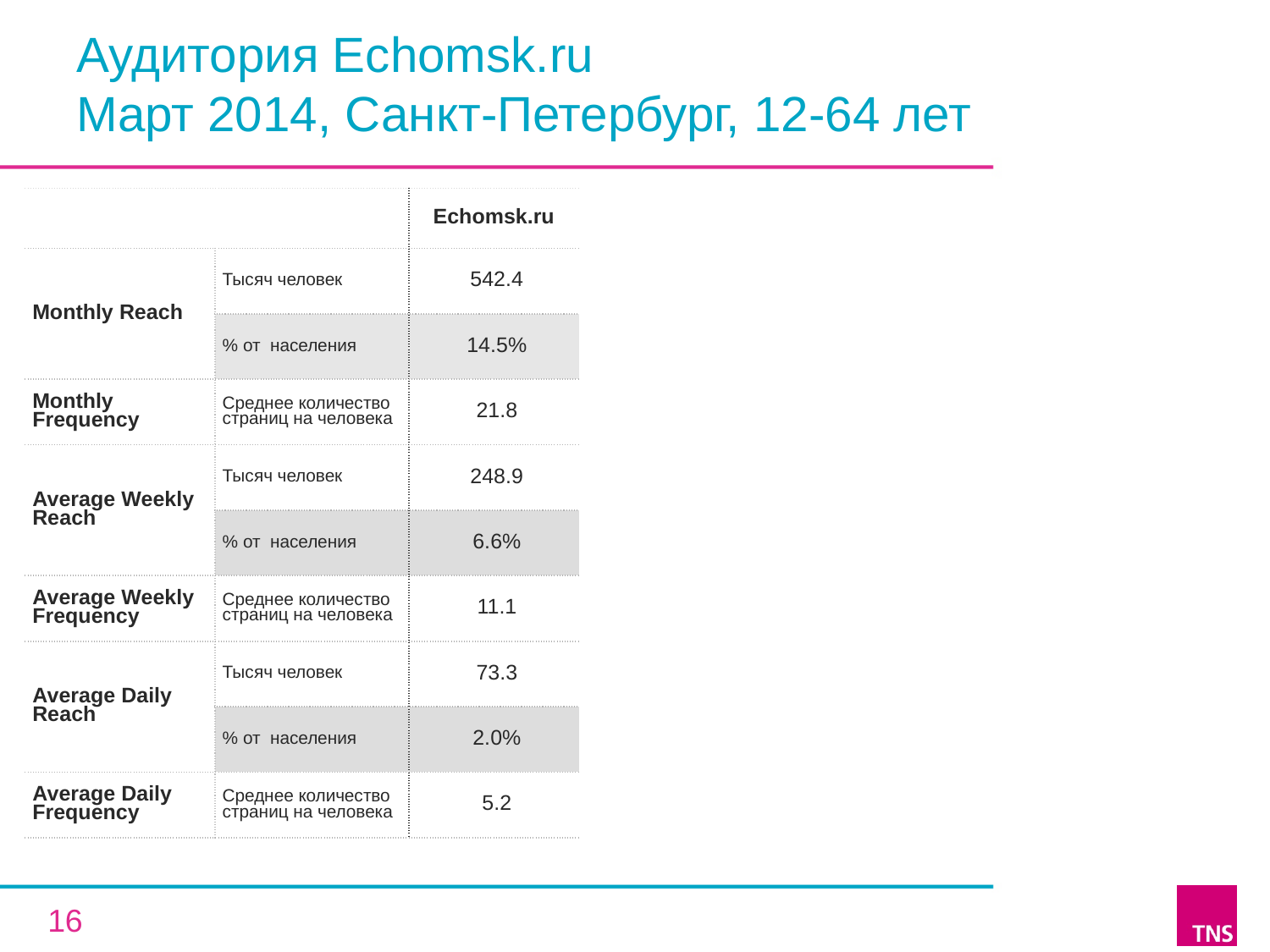

# Аудитория Echomsk.ru Март 2014, Санкт-Петербург, 12-64 лет
|  |  | Echomsk.ru |
| --- | --- | --- |
| Monthly Reach | Тысяч человек | 542.4 |
|  | % от населения | 14.5% |
| Monthly Frequency | Среднее количество страниц на человека | 21.8 |
| Average Weekly Reach | Тысяч человек | 248.9 |
|  | % от населения | 6.6% |
| Average Weekly Frequency | Среднее количество страниц на человека | 11.1 |
| Average Daily Reach | Тысяч человек | 73.3 |
|  | % от населения | 2.0% |
| Average Daily Frequency | Среднее количество страниц на человека | 5.2 |

16